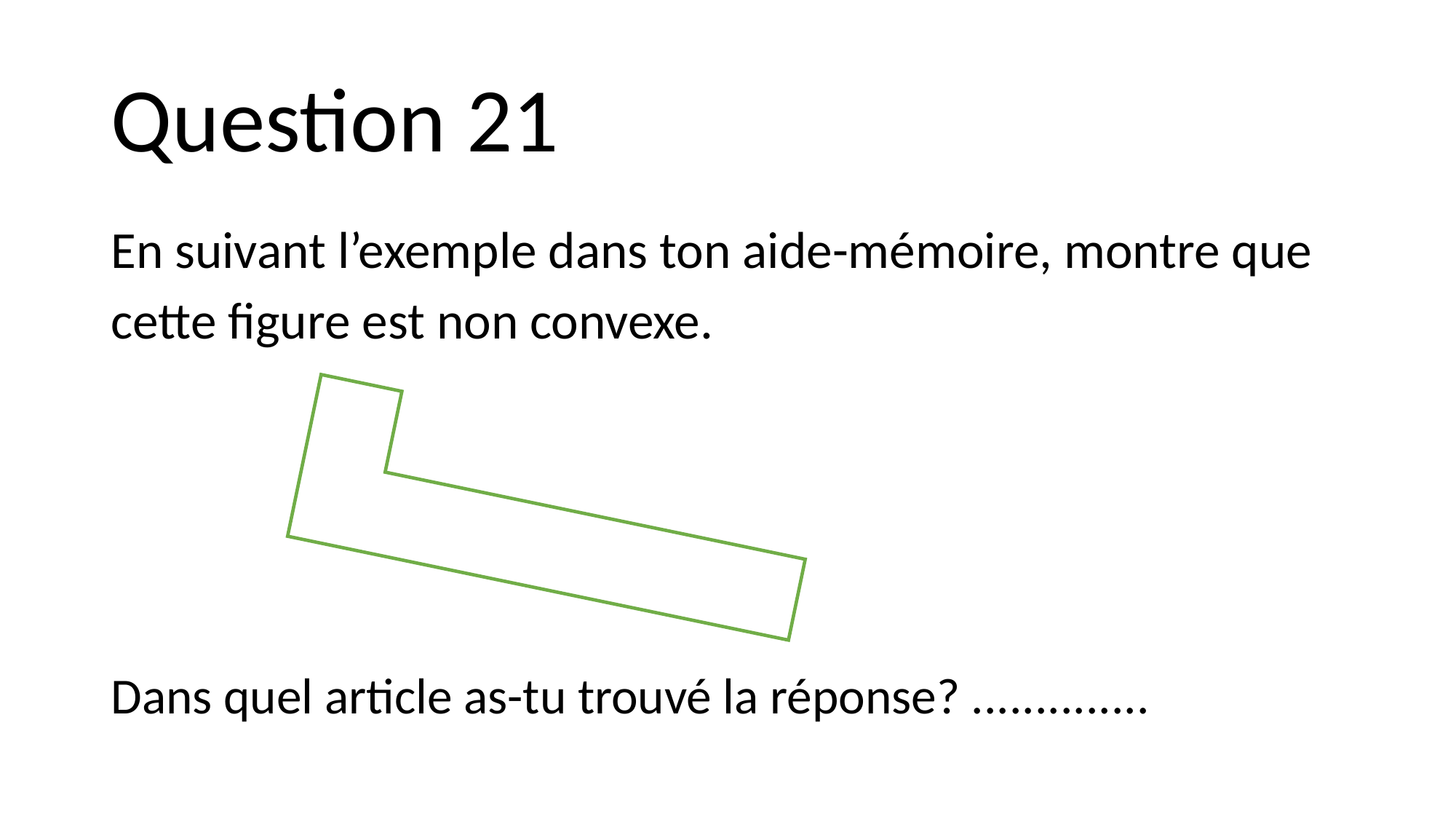

# Question 21
En suivant l’exemple dans ton aide-mémoire, montre que
cette figure est non convexe.

Dans quel article as-tu trouvé la réponse? ..............